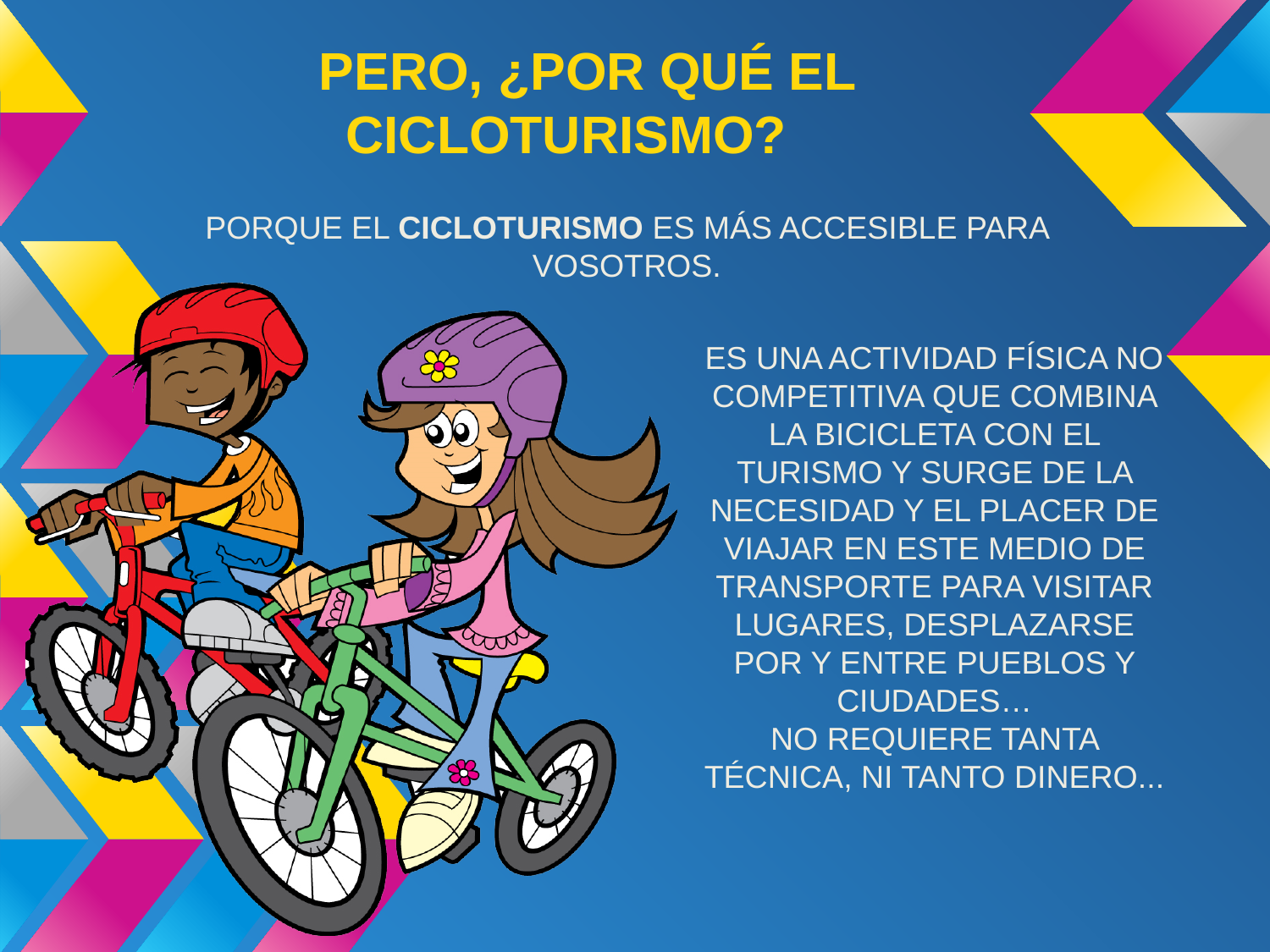

# PERO, ¿POR QUÉ EL CICLOTURISMO?
PORQUE EL CICLOTURISMO ES MÁS ACCESIBLE PARA VOSOTROS.

ES UNA ACTIVIDAD FÍSICA NO COMPETITIVA QUE COMBINA LA BICICLETA CON EL TURISMO Y SURGE DE LA NECESIDAD Y EL PLACER DE VIAJAR EN ESTE MEDIO DE TRANSPORTE PARA VISITAR LUGARES, DESPLAZARSE POR Y ENTRE PUEBLOS Y CIUDADES…
NO REQUIERE TANTA TÉCNICA, NI TANTO DINERO...